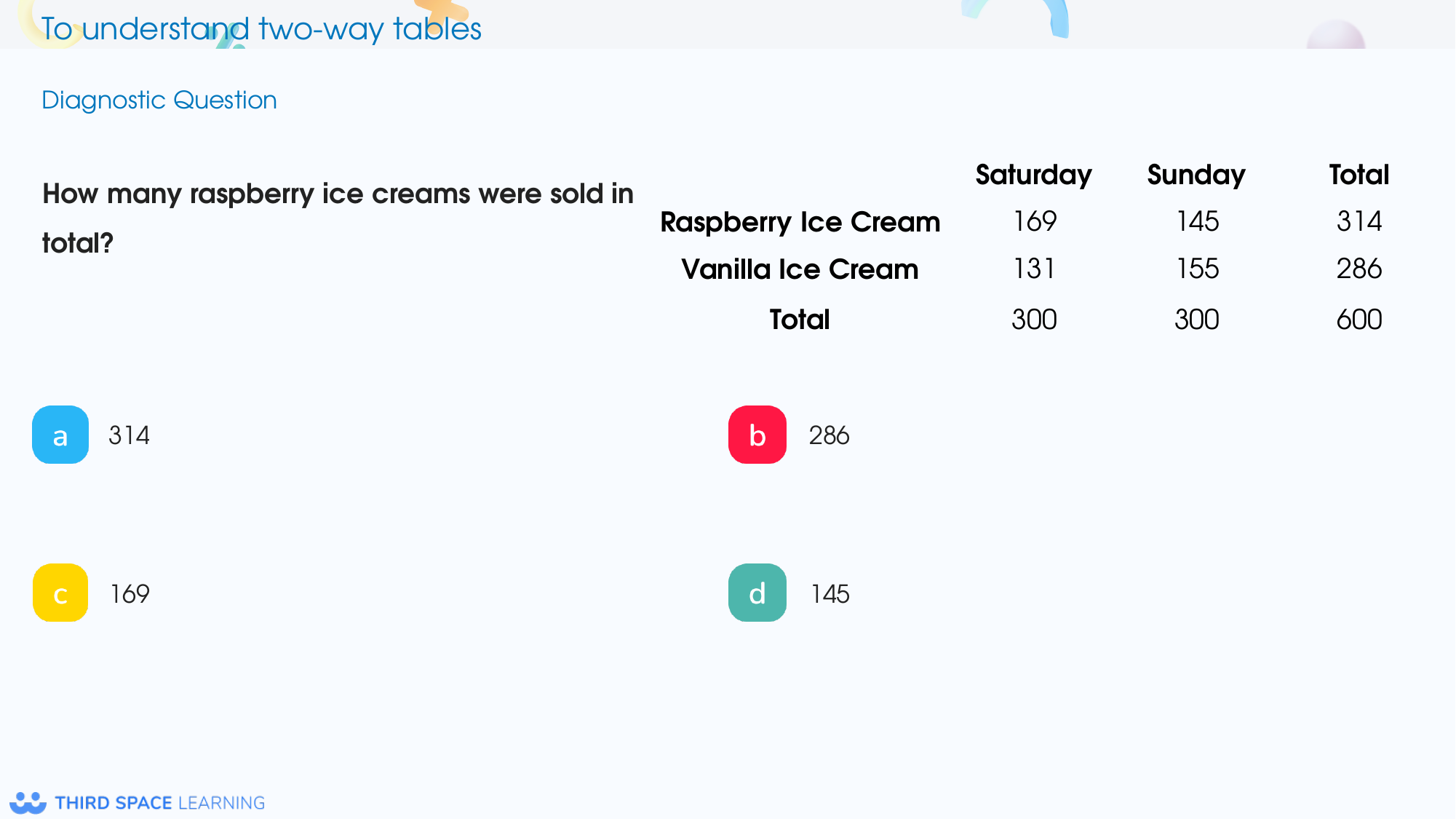

|  | Saturday | Sunday | Total |
| --- | --- | --- | --- |
| Raspberry Ice Cream | 169 | 145 | 314 |
| Vanilla Ice Cream | 131 | 155 | 286 |
| Total | 300 | 300 | 600 |
How many raspberry ice creams were sold in total?
314
286
169
145